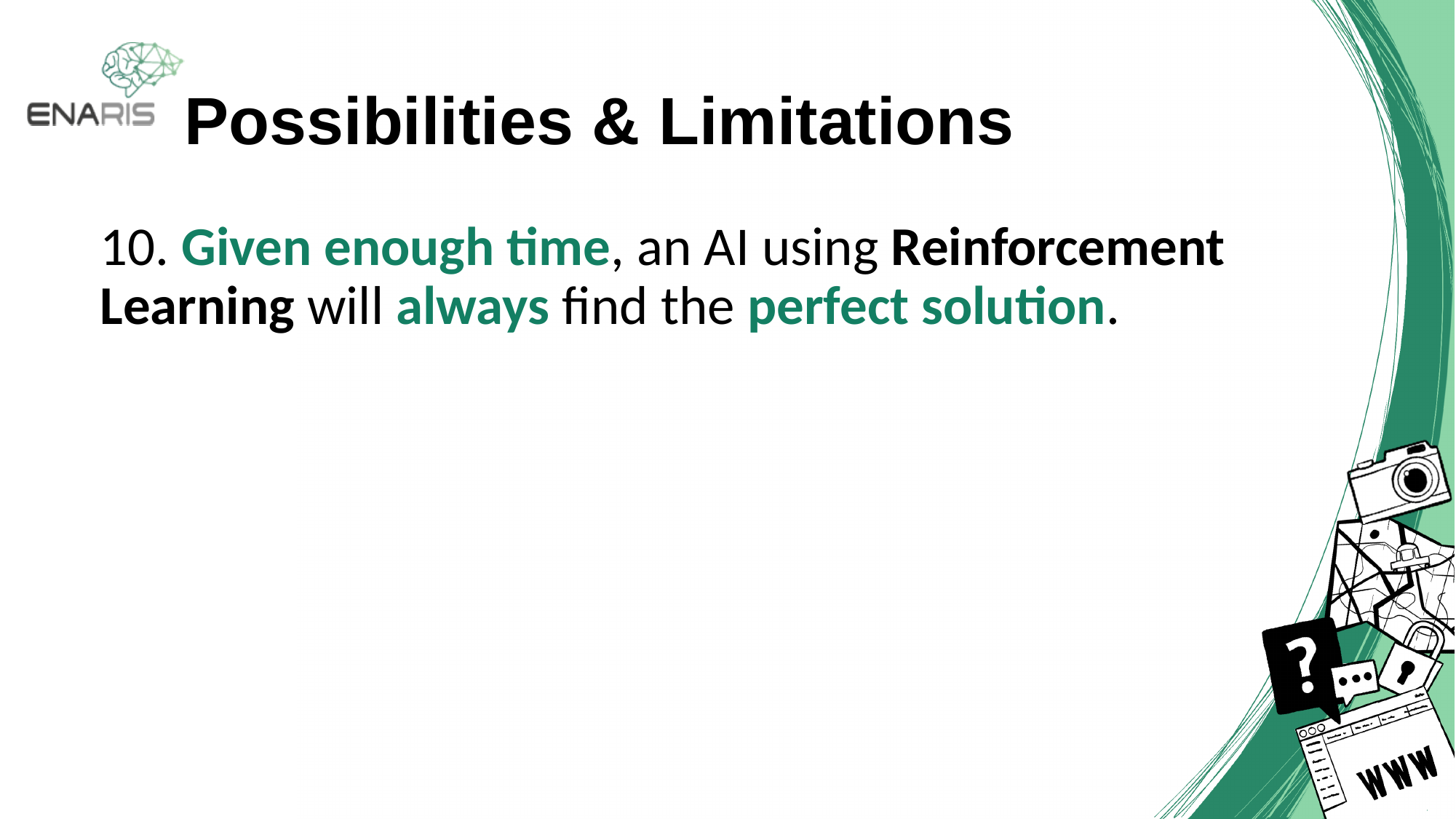

# Possibilities & Limitations
10. Given enough time, an AI using Reinforcement Learning will always find the perfect solution.